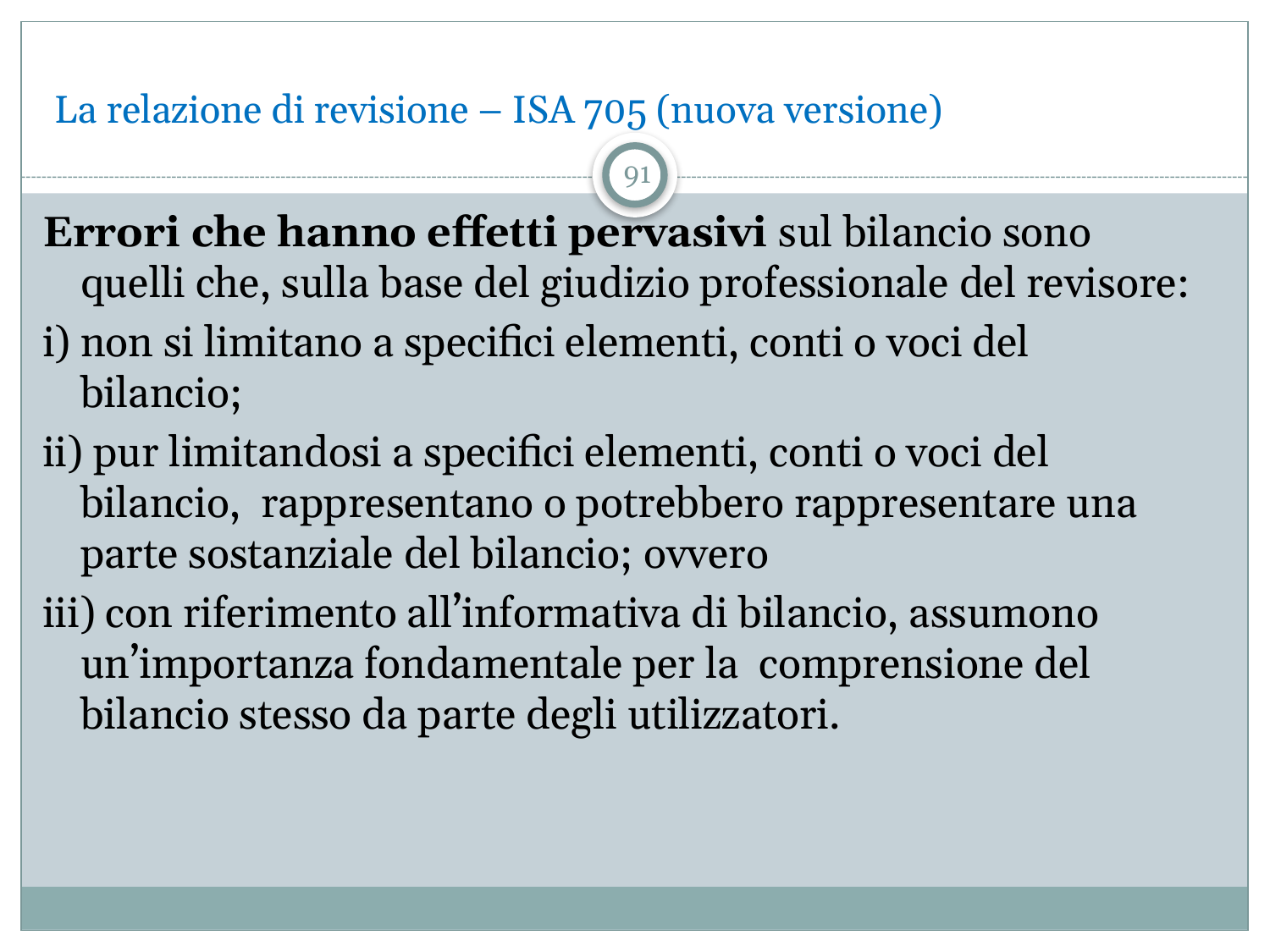

# La relazione di revisione – ISA 705 (nuova versione)
91
Errori che hanno effetti pervasivi sul bilancio sono quelli che, sulla base del giudizio professionale del revisore:
i) non si limitano a specifici elementi, conti o voci del bilancio;
ii) pur limitandosi a specifici elementi, conti o voci del bilancio,  rappresentano o potrebbero rappresentare una parte sostanziale del bilancio; ovvero
iii) con riferimento all’informativa di bilancio, assumono un’importanza fondamentale per la  comprensione del bilancio stesso da parte degli utilizzatori.